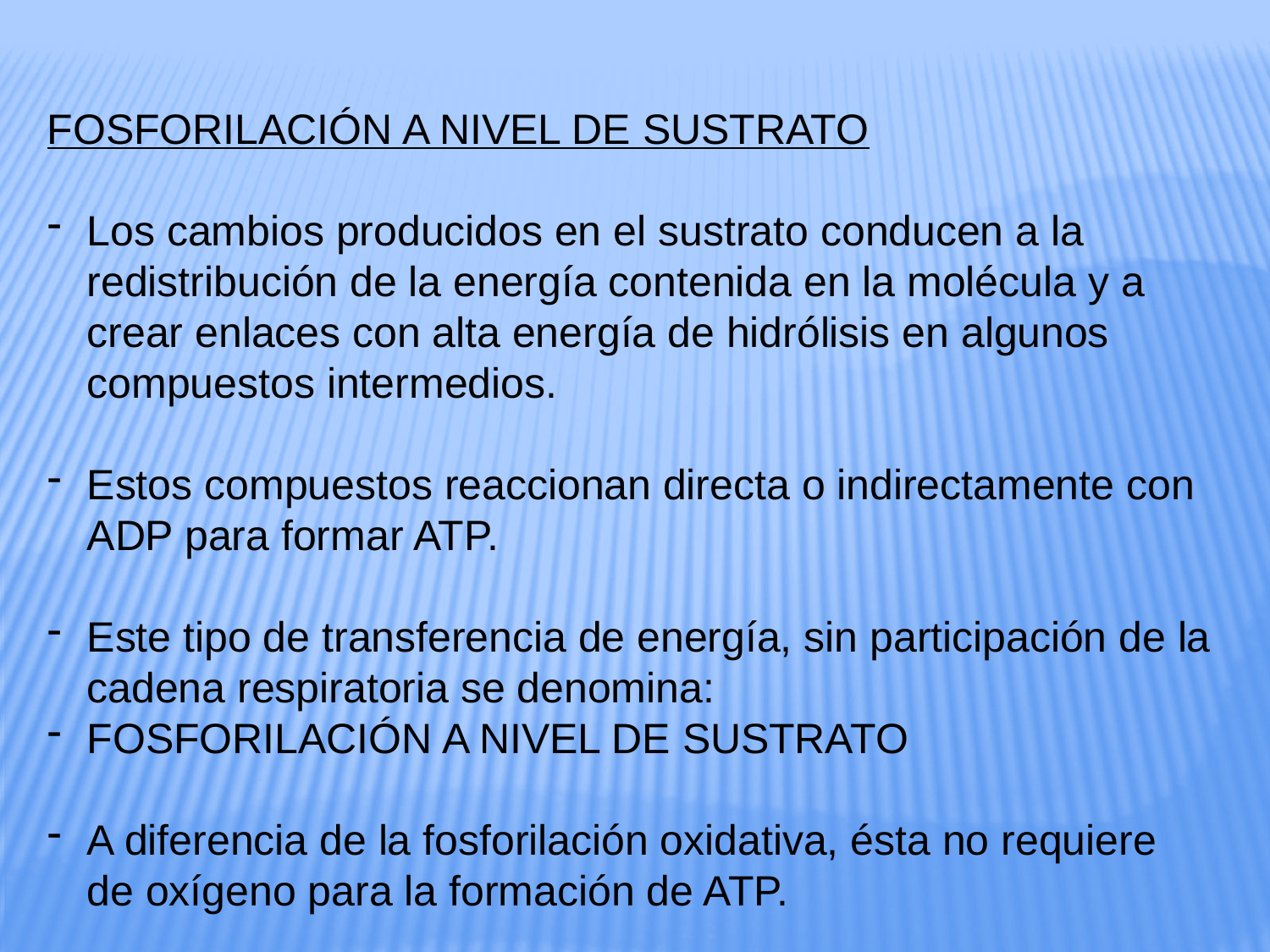

FOSFORILACIÓN A NIVEL DE SUSTRATO

Los cambios producidos en el sustrato conducen a la redistribución de la energía contenida en la molécula y a crear enlaces con alta energía de hidrólisis en algunos compuestos intermedios.

Estos compuestos reaccionan directa o indirectamente con ADP para formar ATP.

Este tipo de transferencia de energía, sin participación de la cadena respiratoria se denomina:
FOSFORILACIÓN A NIVEL DE SUSTRATO

A diferencia de la fosforilación oxidativa, ésta no requiere de oxígeno para la formación de ATP.